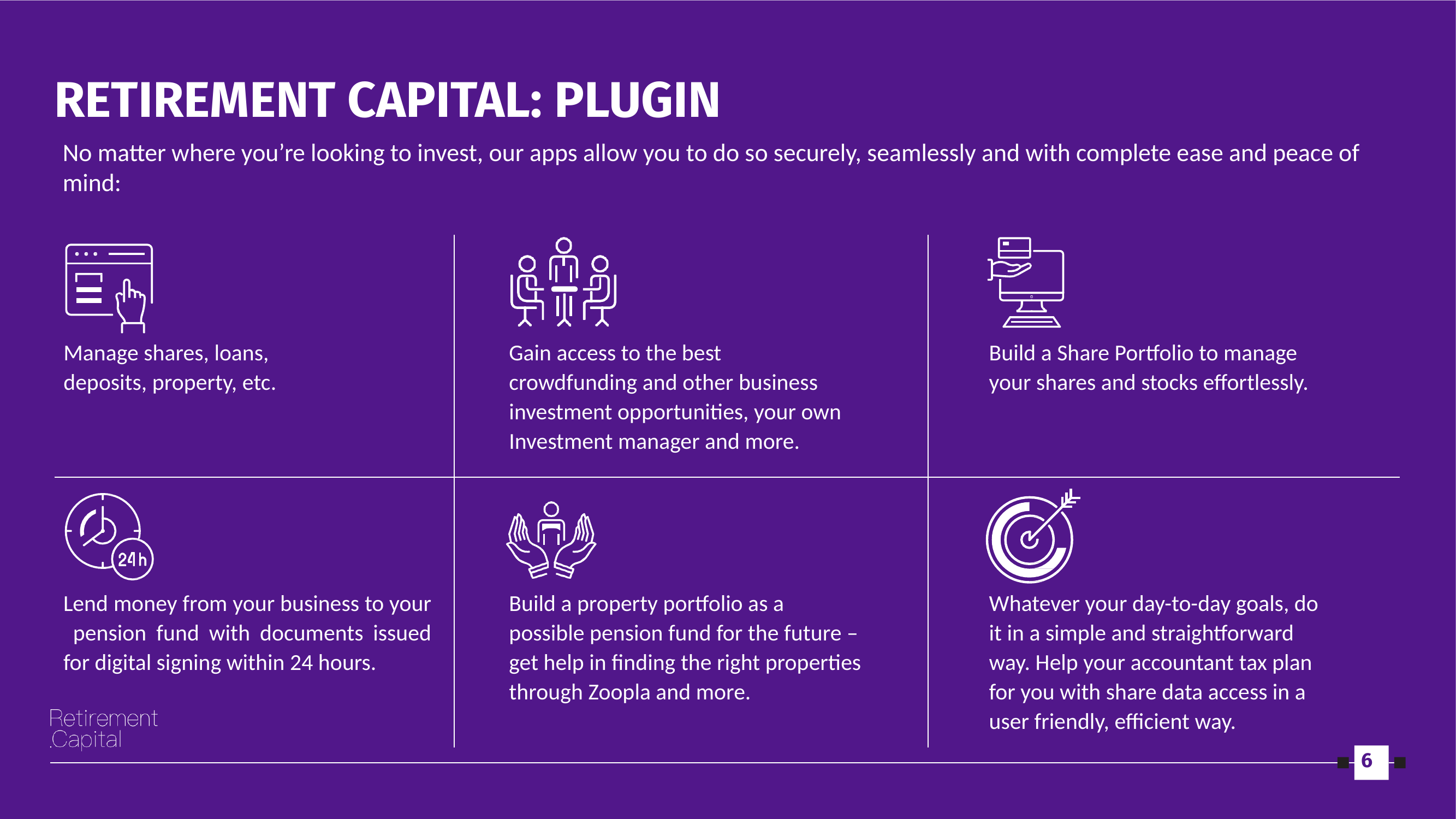

# RETIREMENT CAPITAL: PLUGIN
No matter where you’re looking to invest, our apps allow you to do so securely, seamlessly and with complete ease and peace of mind:

Manage shares, loans, deposits, property, etc.
Gain access to the best crowdfunding and other business investment opportunities, your own Investment manager and more.
Build a Share Portfolio to manage your shares and stocks effortlessly.

Lend money from your business to your  pension fund with documents issued for digital signing within 24 hours.
Build a property portfolio as a possible pension fund for the future – get help in finding the right properties through Zoopla and more.
Whatever your day-to-day goals, do it in a simple and straightforward way. Help your accountant tax plan for you with share data access in a user friendly, efficient way.

6